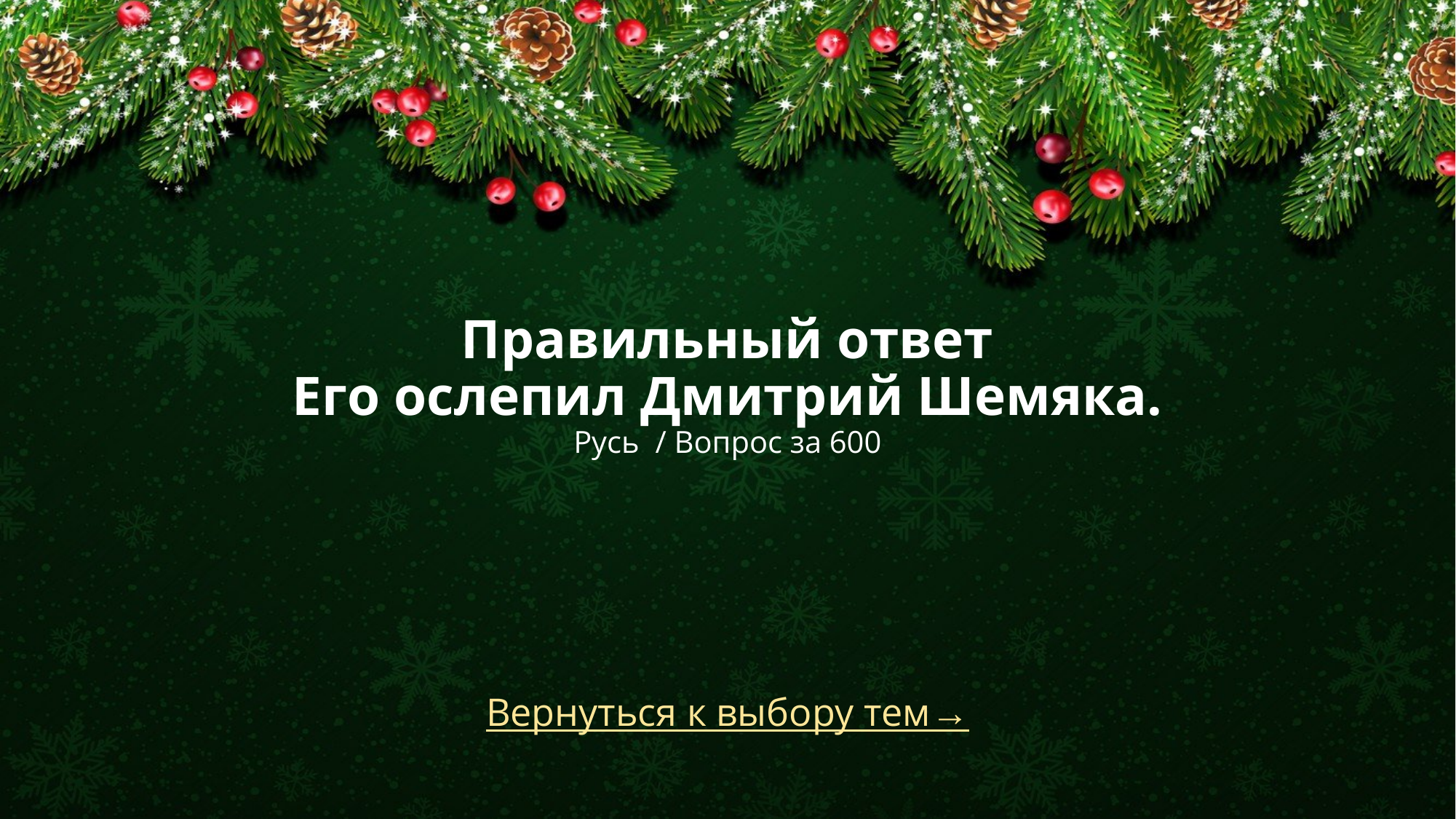

# Правильный ответ Его ослепил Дмитрий Шемяка. Русь  / Вопрос за 600
Вернуться к выбору тем→